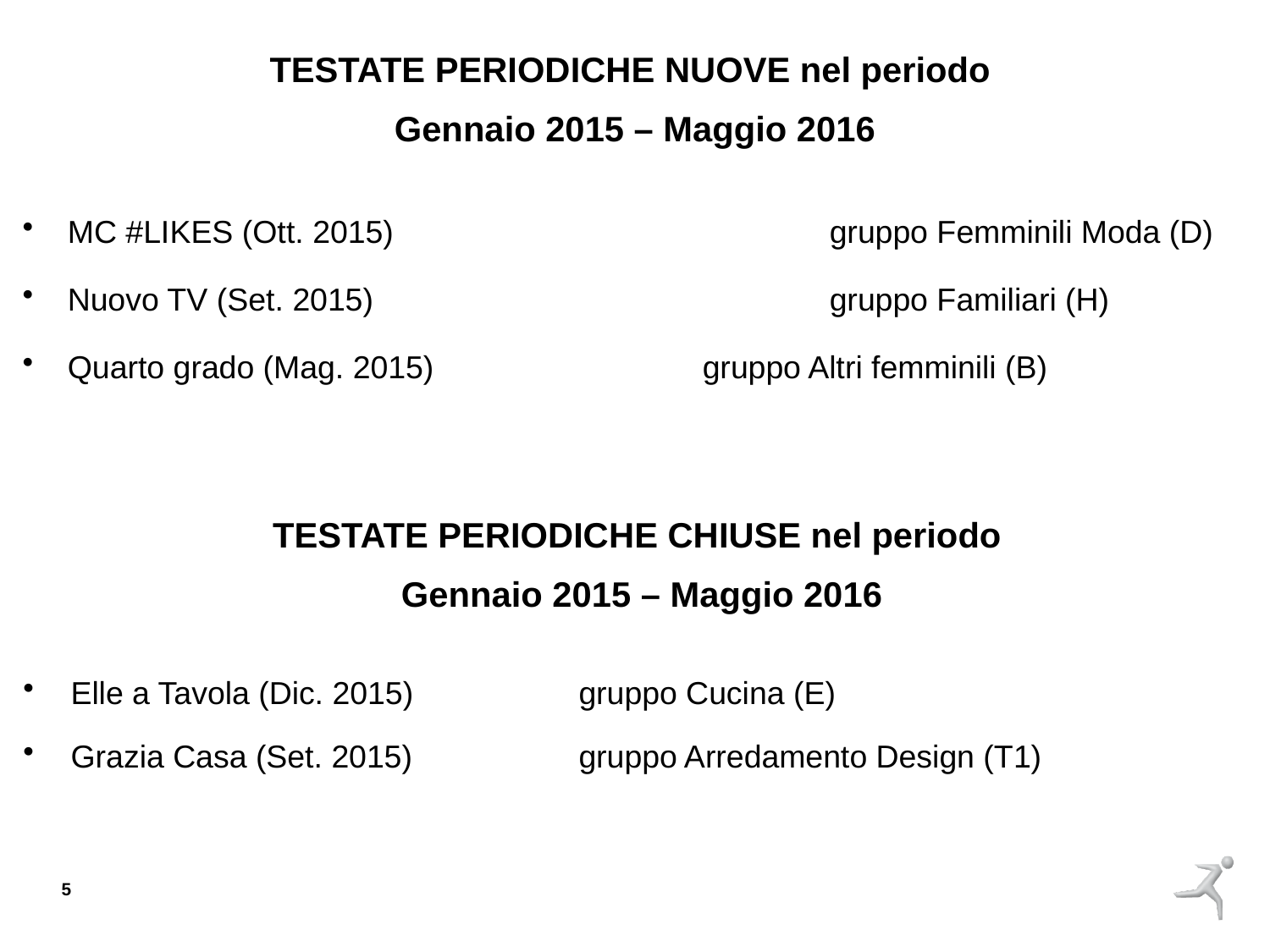

TESTATE PERIODICHE NUOVE nel periodo
Gennaio 2015 – Maggio 2016
MC #LIKES (Ott. 2015)				gruppo Femminili Moda (D)
Nuovo TV (Set. 2015)				gruppo Familiari (H)
Quarto grado (Mag. 2015)			gruppo Altri femminili (B)

TESTATE PERIODICHE CHIUSE nel periodo
Gennaio 2015 – Maggio 2016
Elle a Tavola (Dic. 2015)		gruppo Cucina (E)
Grazia Casa (Set. 2015)		gruppo Arredamento Design (T1)